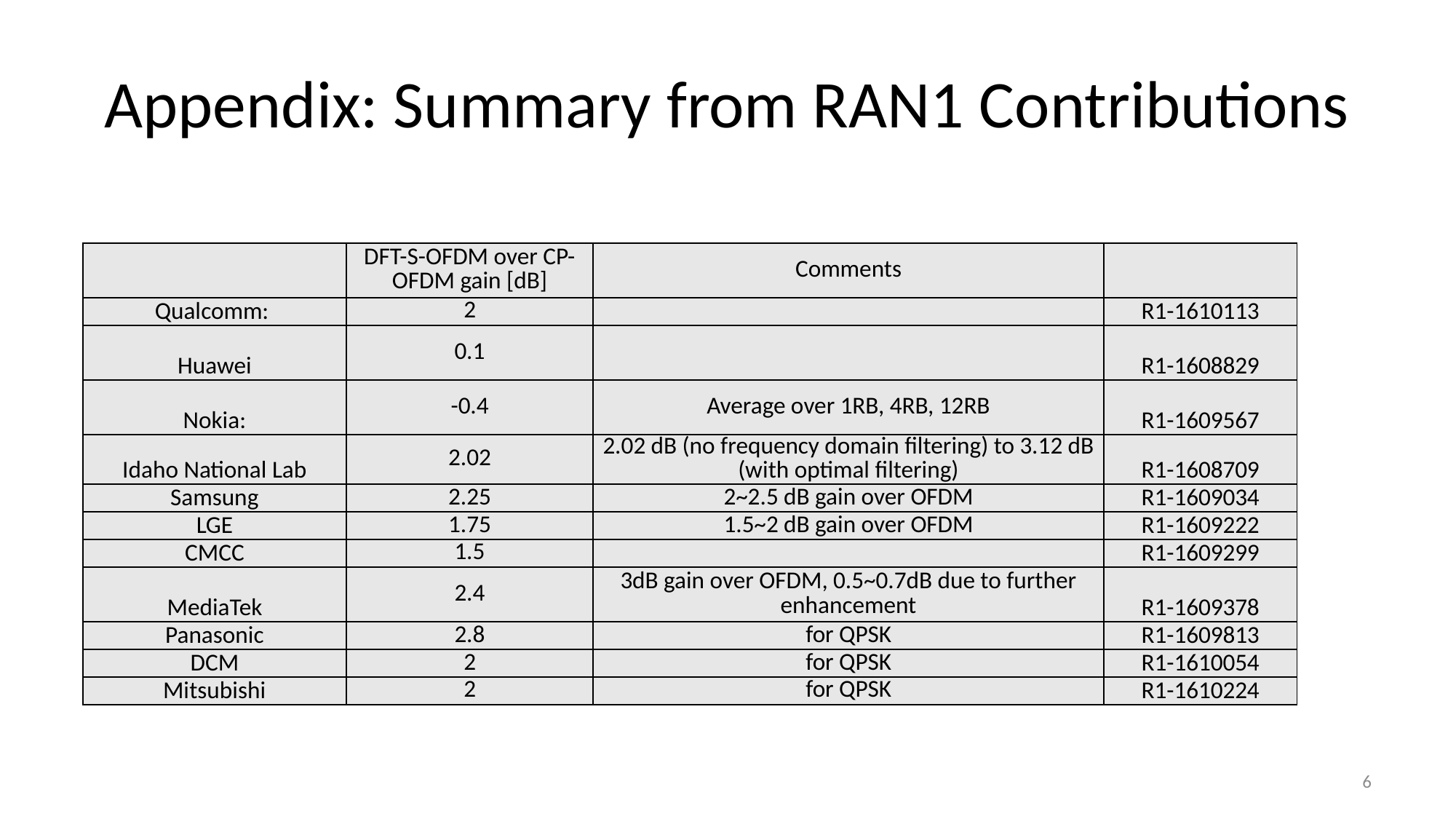

# Appendix: Summary from RAN1 Contributions
|  | DFT-S-OFDM over CP-OFDM gain [dB] | Comments |  |
| --- | --- | --- | --- |
| Qualcomm: | 2 |  | R1-1610113 |
| Huawei | 0.1 |  | R1-1608829 |
| Nokia: | -0.4 | Average over 1RB, 4RB, 12RB | R1-1609567 |
| Idaho National Lab | 2.02 | 2.02 dB (no frequency domain filtering) to 3.12 dB (with optimal filtering) | R1-1608709 |
| Samsung | 2.25 | 2~2.5 dB gain over OFDM | R1-1609034 |
| LGE | 1.75 | 1.5~2 dB gain over OFDM | R1-1609222 |
| CMCC | 1.5 |  | R1-1609299 |
| MediaTek | 2.4 | 3dB gain over OFDM, 0.5~0.7dB due to further enhancement | R1-1609378 |
| Panasonic | 2.8 | for QPSK | R1-1609813 |
| DCM | 2 | for QPSK | R1-1610054 |
| Mitsubishi | 2 | for QPSK | R1-1610224 |
6